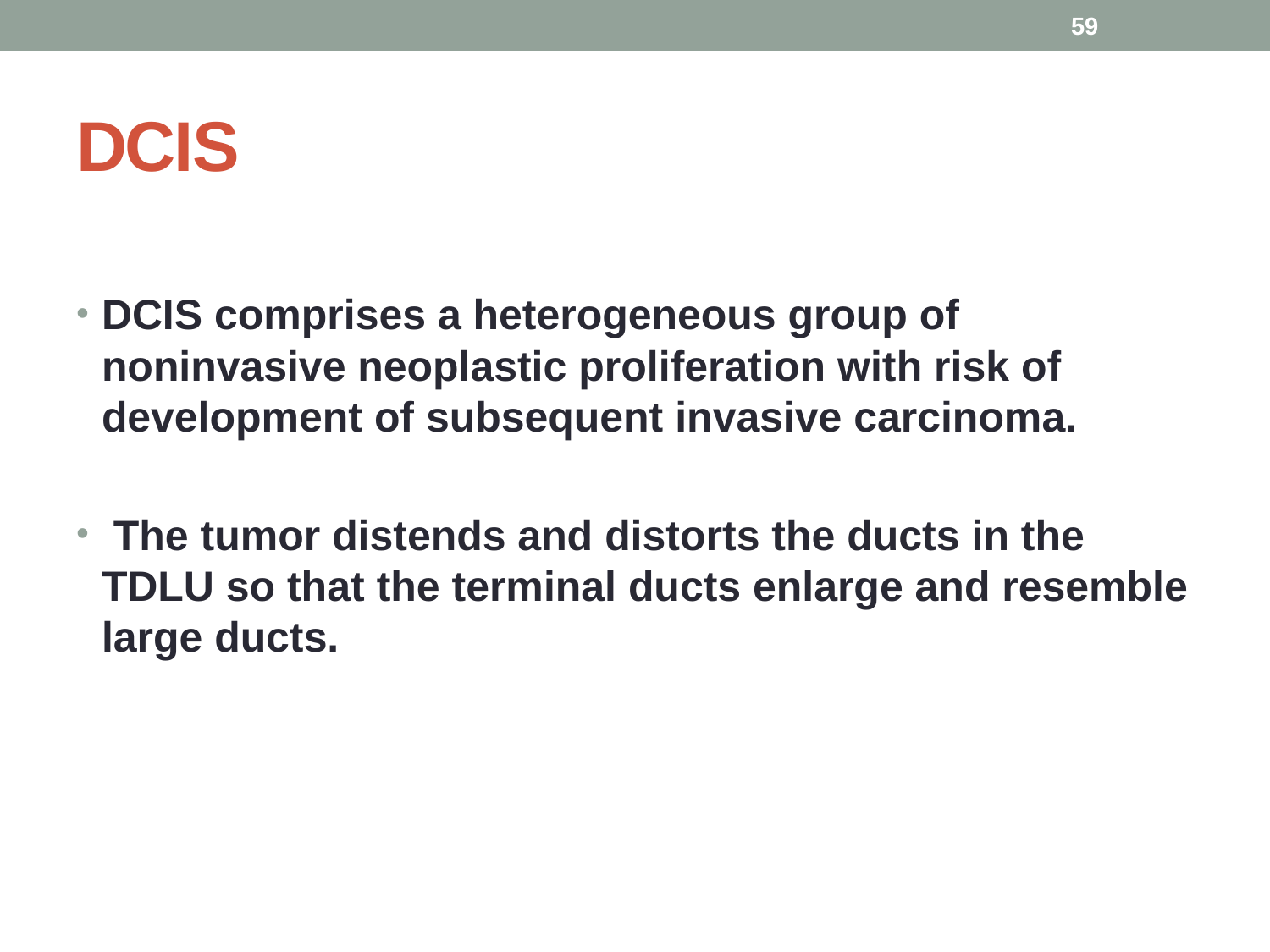

59
# DCIS

DCIS comprises a heterogeneous group of noninvasive neoplastic proliferation with risk of development of subsequent invasive carcinoma.

 The tumor distends and distorts the ducts in the TDLU so that the terminal ducts enlarge and resemble large ducts.